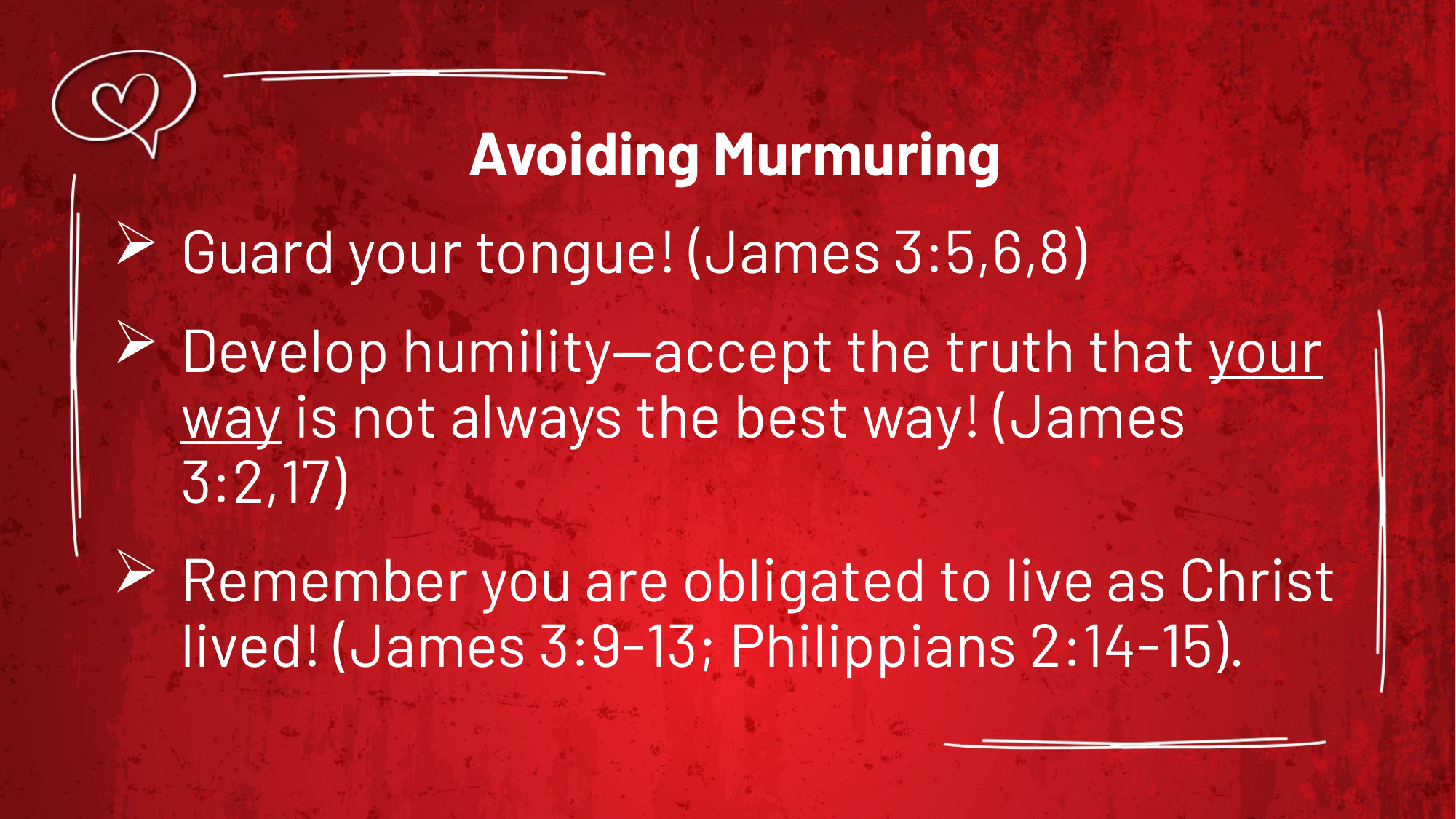

Avoiding Murmuring
Guard your tongue! (James 3:5,6,8)
Develop humility—accept the truth that your way is not always the best way! (James 3:2,17)
Remember you are obligated to live as Christ lived! (James 3:9-13; Philippians 2:14-15).